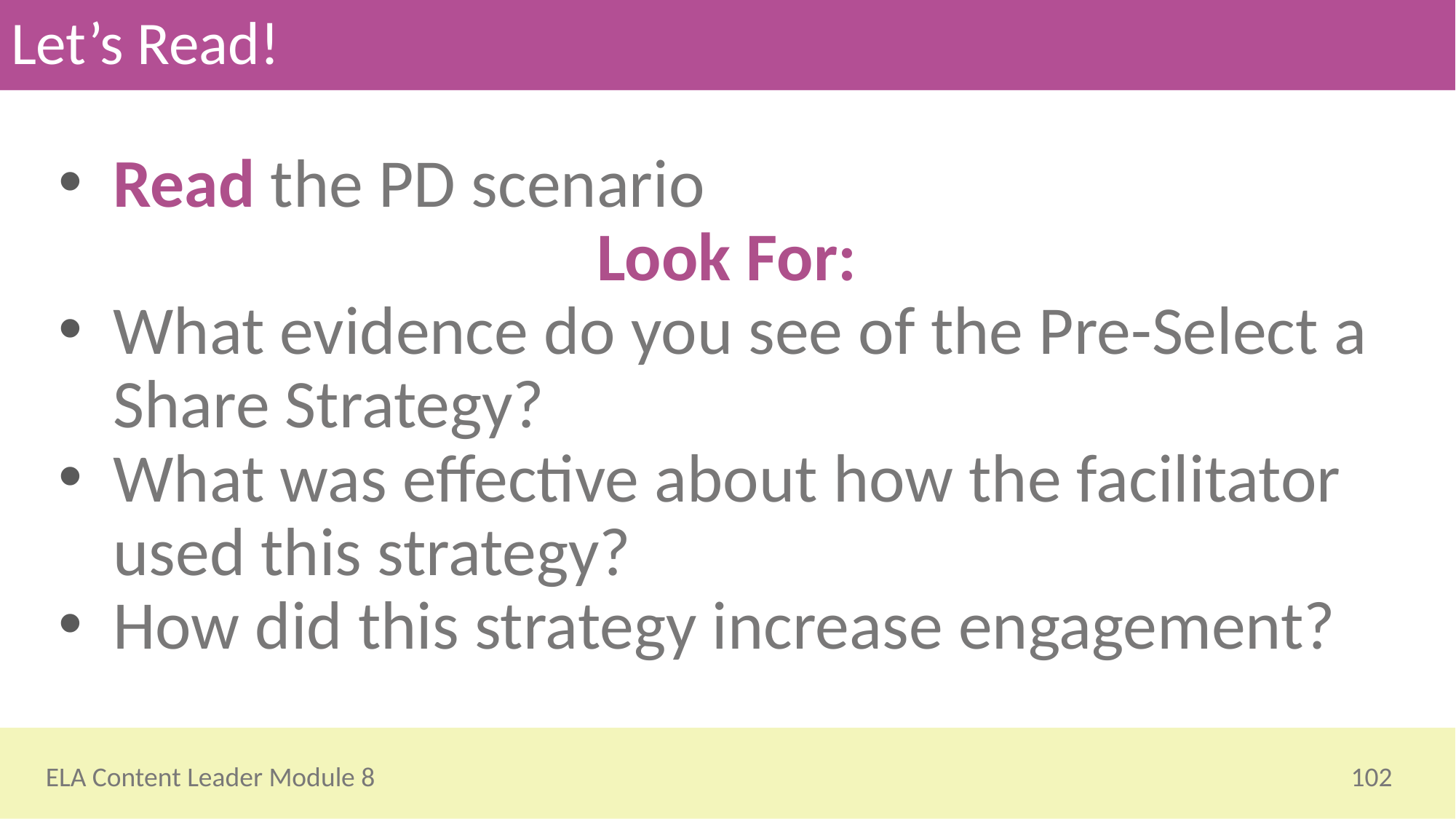

# Let’s Read!
Read the PD scenario
Look For:
What evidence do you see of the Pre-Select a Share Strategy?
What was effective about how the facilitator used this strategy?
How did this strategy increase engagement?

102